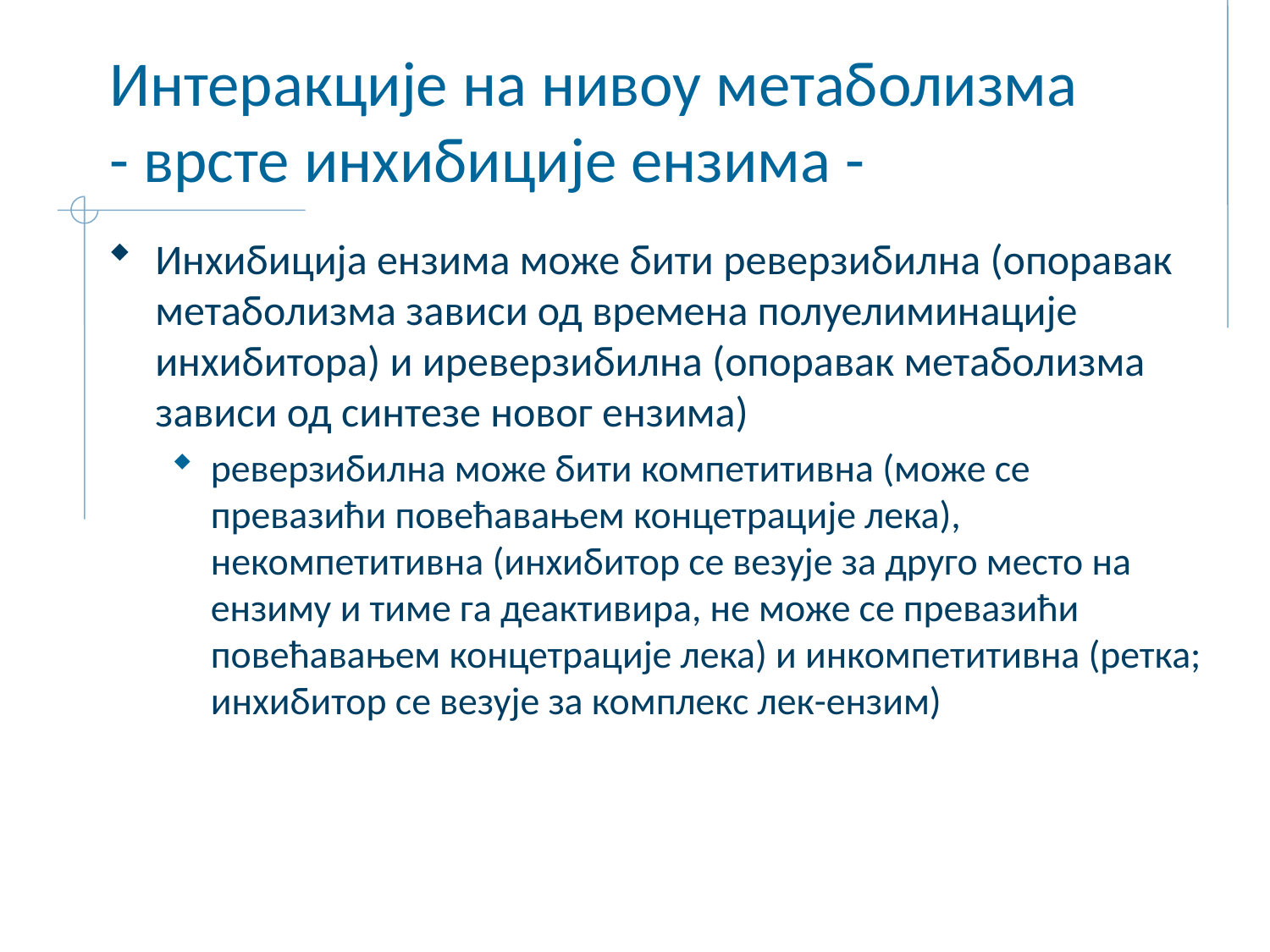

# Интеракције на нивоу метаболизма - врсте инхибиције ензима -
Инхибиција ензима може бити реверзибилна (опоравак метаболизма зависи од времена полуелиминације инхибитора) и иреверзибилна (опоравак метаболизма зависи од синтезе новог ензима)
реверзибилна може бити компетитивна (може се превазићи повећавањем концетрације лека), некомпетитивна (инхибитор се везује за друго место на ензиму и тиме га деактивира, не може се превазићи повећавањем концетрације лека) и инкомпетитивна (ретка; инхибитор се везује за комплекс лек-ензим)